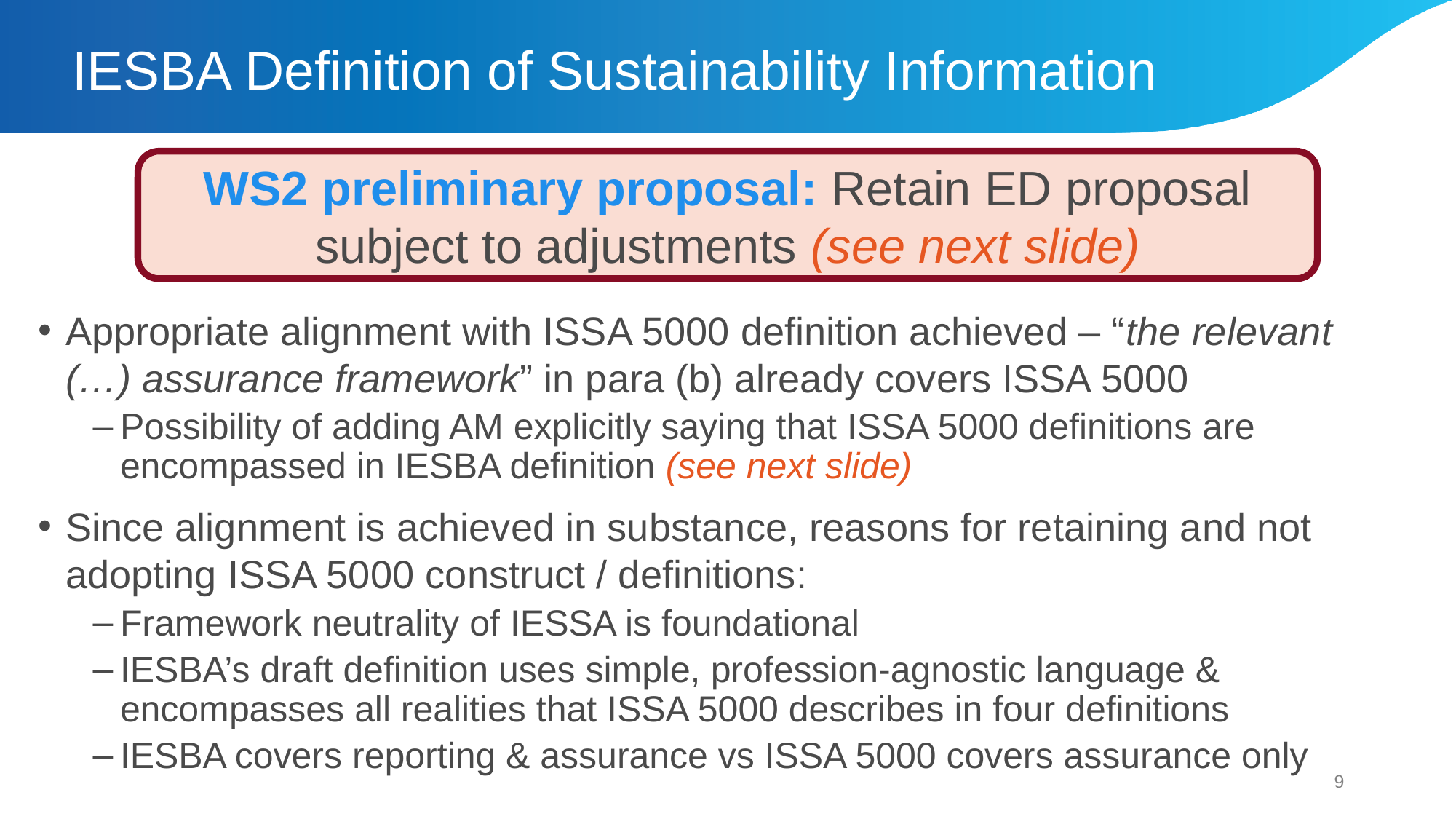

# IESBA Definition of Sustainability Information
WS2 preliminary proposal: Retain ED proposal subject to adjustments (see next slide)
Appropriate alignment with ISSA 5000 definition achieved – “the relevant (…) assurance framework” in para (b) already covers ISSA 5000
Possibility of adding AM explicitly saying that ISSA 5000 definitions are encompassed in IESBA definition (see next slide)
Since alignment is achieved in substance, reasons for retaining and not adopting ISSA 5000 construct / definitions:
Framework neutrality of IESSA is foundational
IESBA’s draft definition uses simple, profession-agnostic language & encompasses all realities that ISSA 5000 describes in four definitions
IESBA covers reporting & assurance vs ISSA 5000 covers assurance only
9